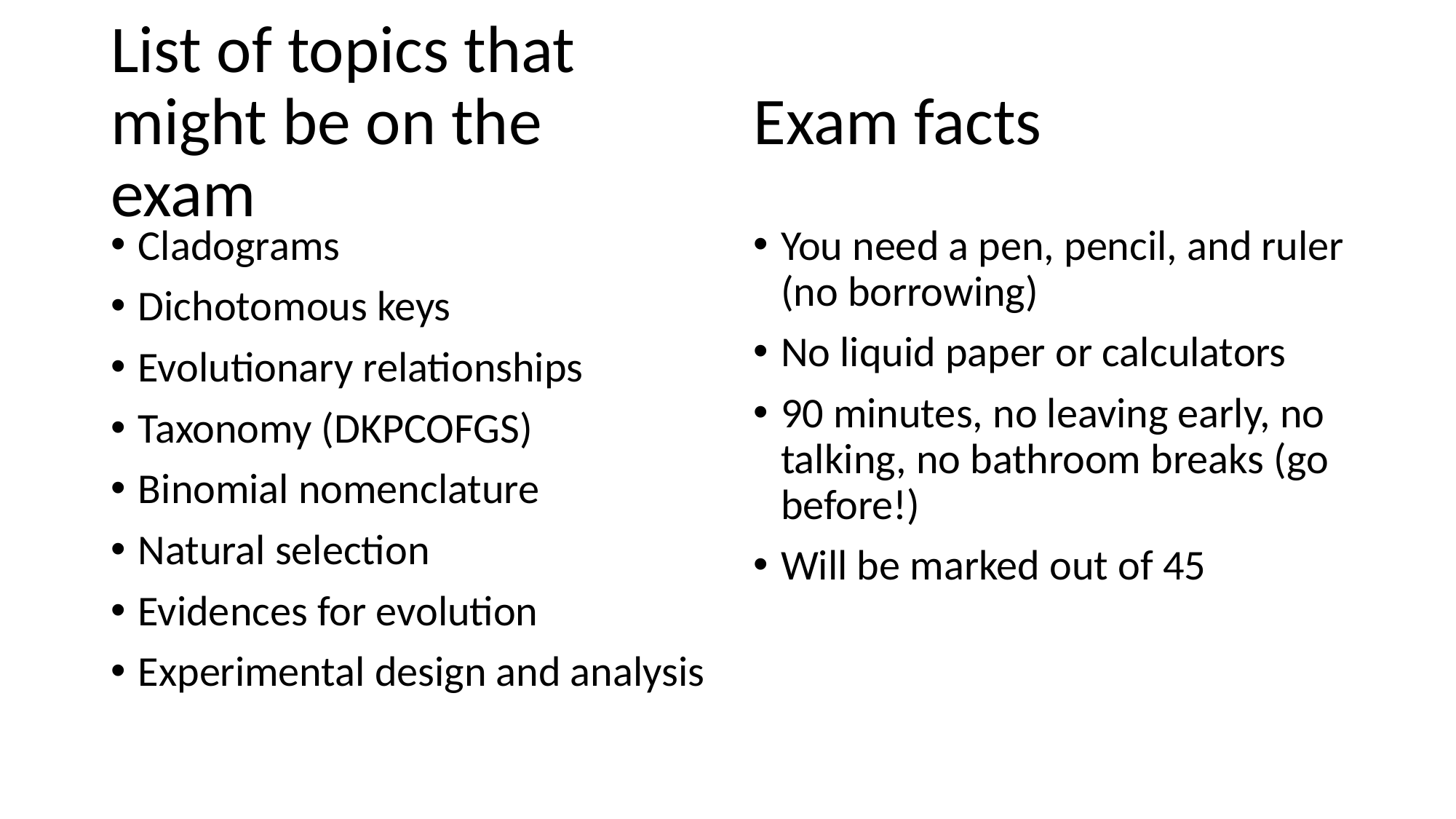

Exam facts
# List of topics that might be on the exam
Cladograms
Dichotomous keys
Evolutionary relationships
Taxonomy (DKPCOFGS)
Binomial nomenclature
Natural selection
Evidences for evolution
Experimental design and analysis
You need a pen, pencil, and ruler (no borrowing)
No liquid paper or calculators
90 minutes, no leaving early, no talking, no bathroom breaks (go before!)
Will be marked out of 45